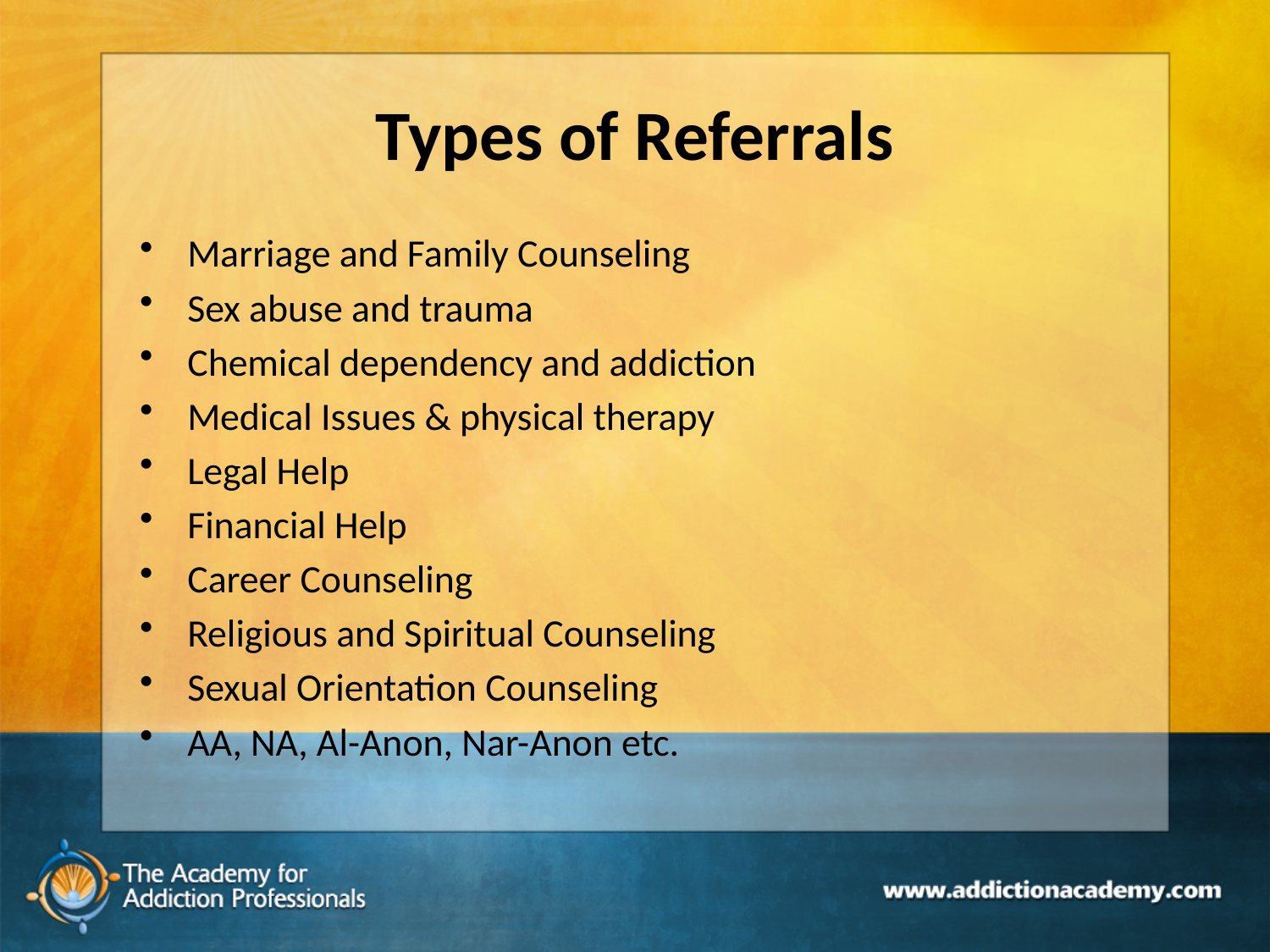

# Types of Referrals
Marriage and Family Counseling
Sex abuse and trauma
Chemical dependency and addiction
Medical Issues & physical therapy
Legal Help
Financial Help
Career Counseling
Religious and Spiritual Counseling
Sexual Orientation Counseling
AA, NA, Al-Anon, Nar-Anon etc.